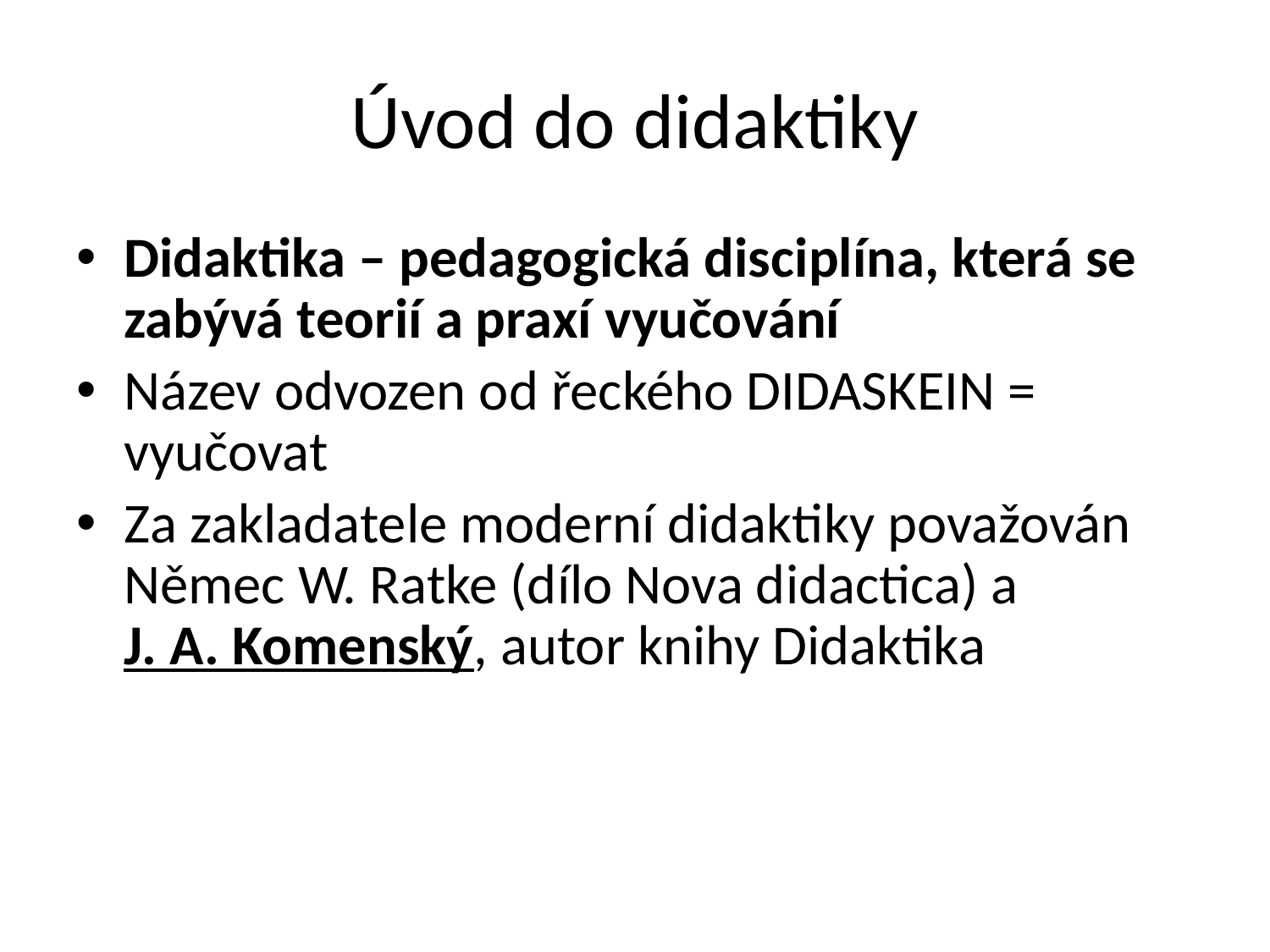

# Úvod do didaktiky
Didaktika – pedagogická disciplína, která se zabývá teorií a praxí vyučování
Název odvozen od řeckého DIDASKEIN = vyučovat
Za zakladatele moderní didaktiky považován Němec W. Ratke (dílo Nova didactica) a
J. A. Komenský, autor knihy Didaktika